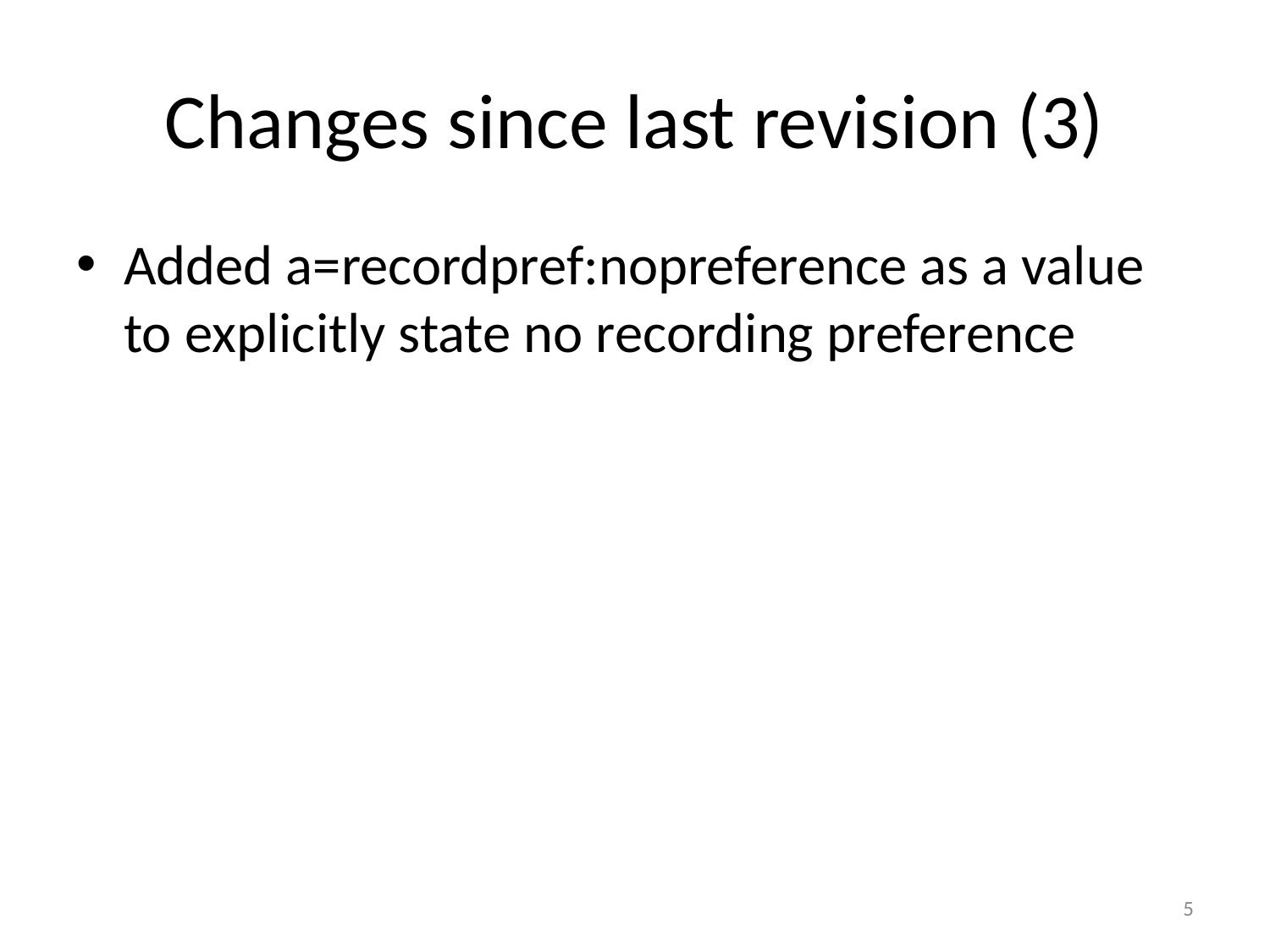

# Changes since last revision (3)
Added a=recordpref:nopreference as a value to explicitly state no recording preference
5